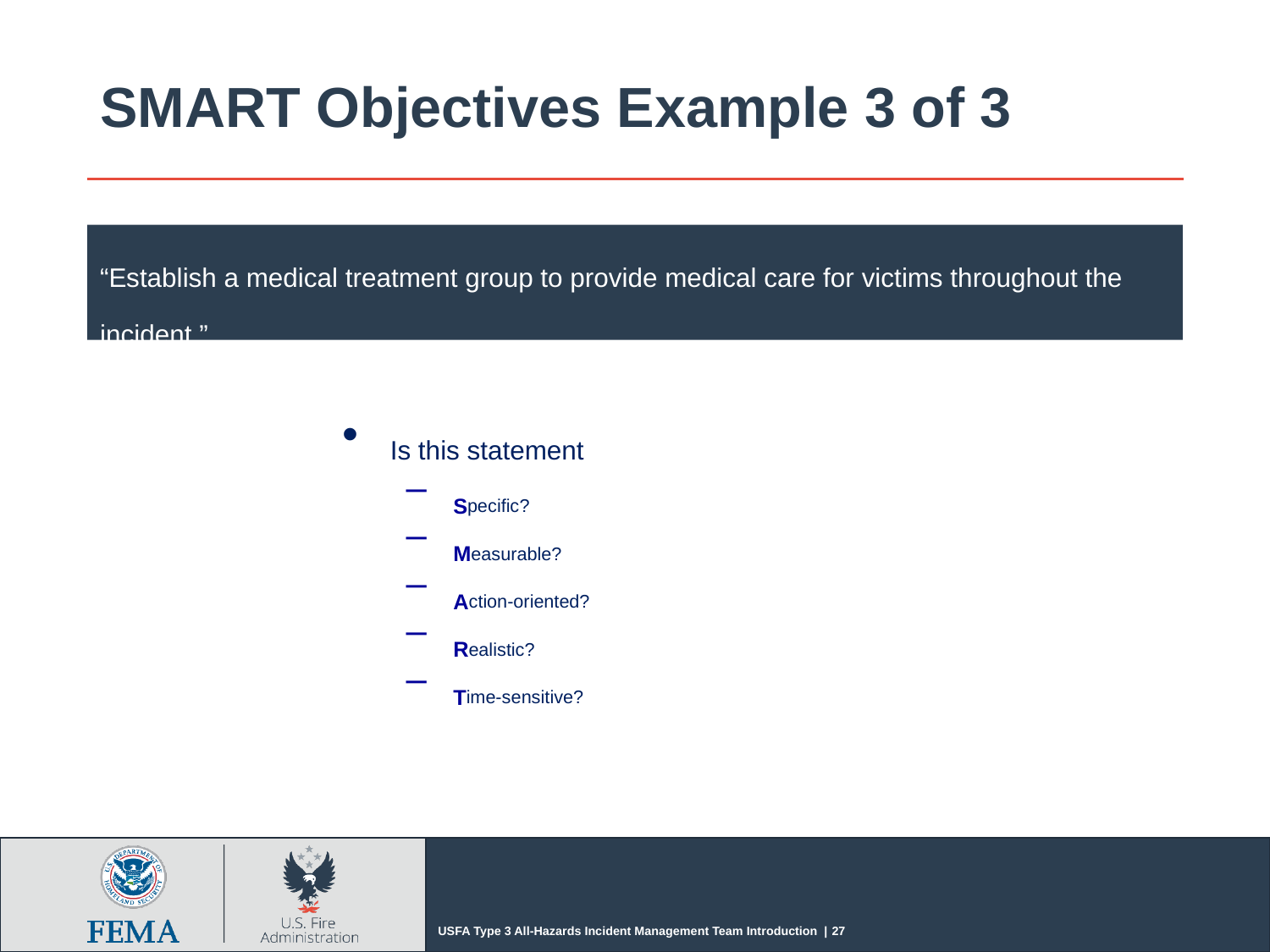

# SMART Objectives Example 3 of 3
“Establish a medical treatment group to provide medical care for victims throughout the incident.”
Is this statement
Specific?
Measurable?
Action-oriented?
Realistic?
Time-sensitive?
USFA Type 3 All-Hazards Incident Management Team Introduction  | 27